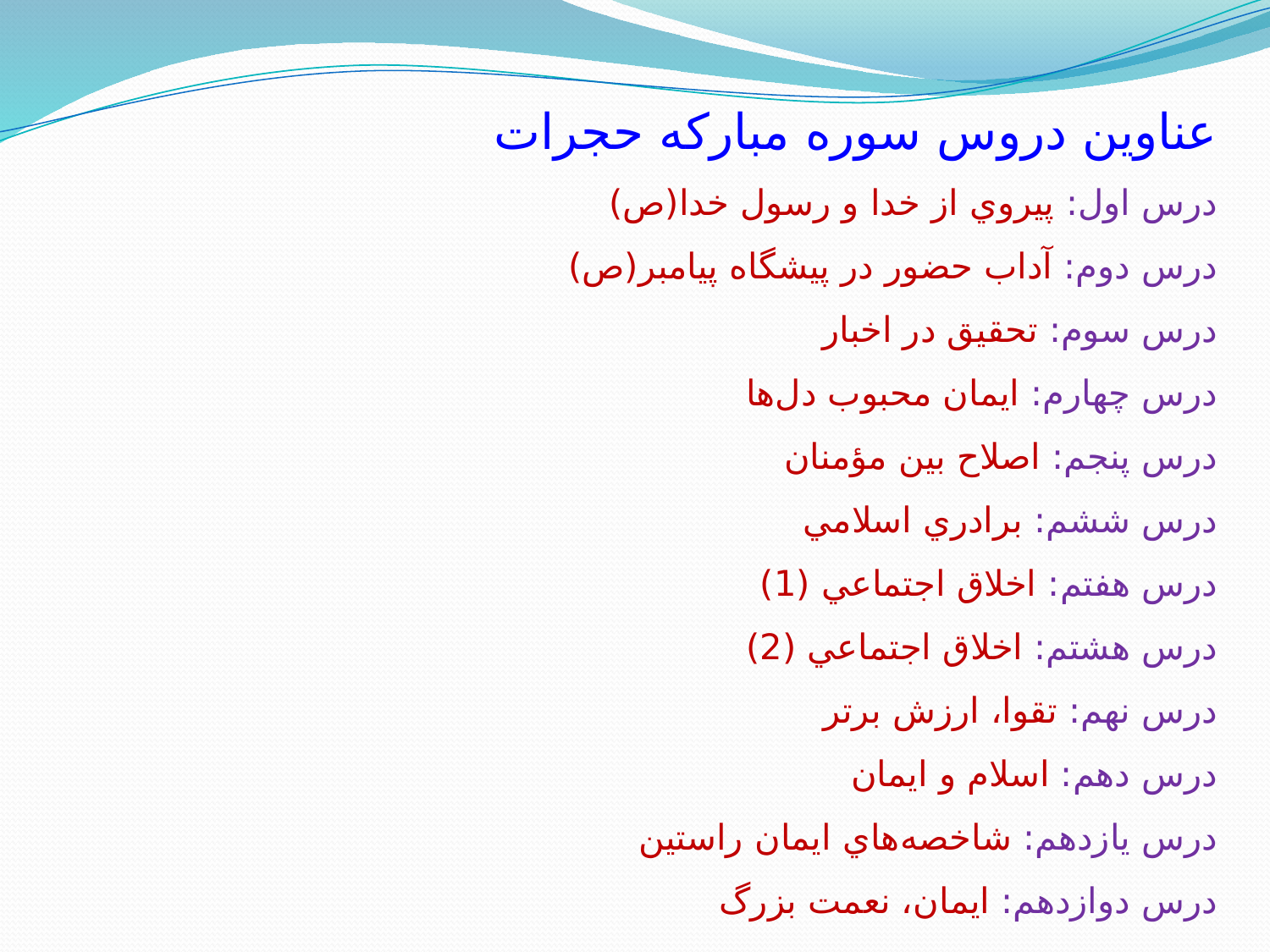

عناوین دروس سوره مبارکه حجرات
درس اول: پيروي از خدا و رسول خدا(ص)
درس دوم: آداب حضور در پيشگاه پيامبر(ص)
درس سوم: تحقيق در اخبار
درس چهارم: ايمان محبوب دل‌ها
درس پنجم: اصلاح بين مؤمنان
درس ششم: برادري اسلامي
درس هفتم: اخلاق اجتماعي (1)
درس هشتم: اخلاق اجتماعي (2)
درس نهم: تقوا، ارزش برتر
درس دهم: اسلام و ايمان
درس يازدهم: شاخصه‌هاي ايمان راستين
درس دوازدهم: ايمان، نعمت بزرگ